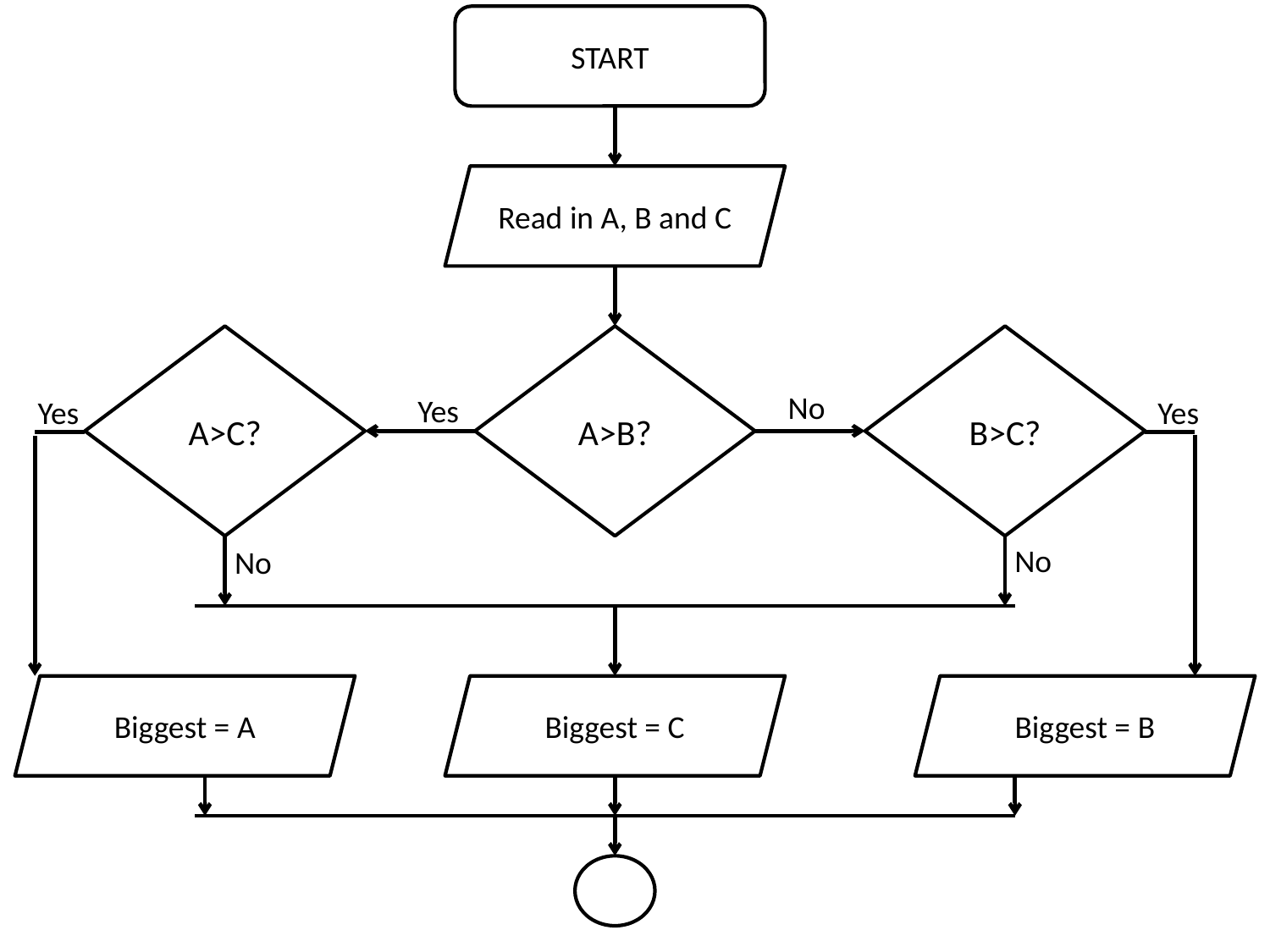

START
Read in A, B and C
A>C?
A>B?
B>C?
No
Yes
Yes
Yes
No
No
Biggest = A
Biggest = C
Biggest = B